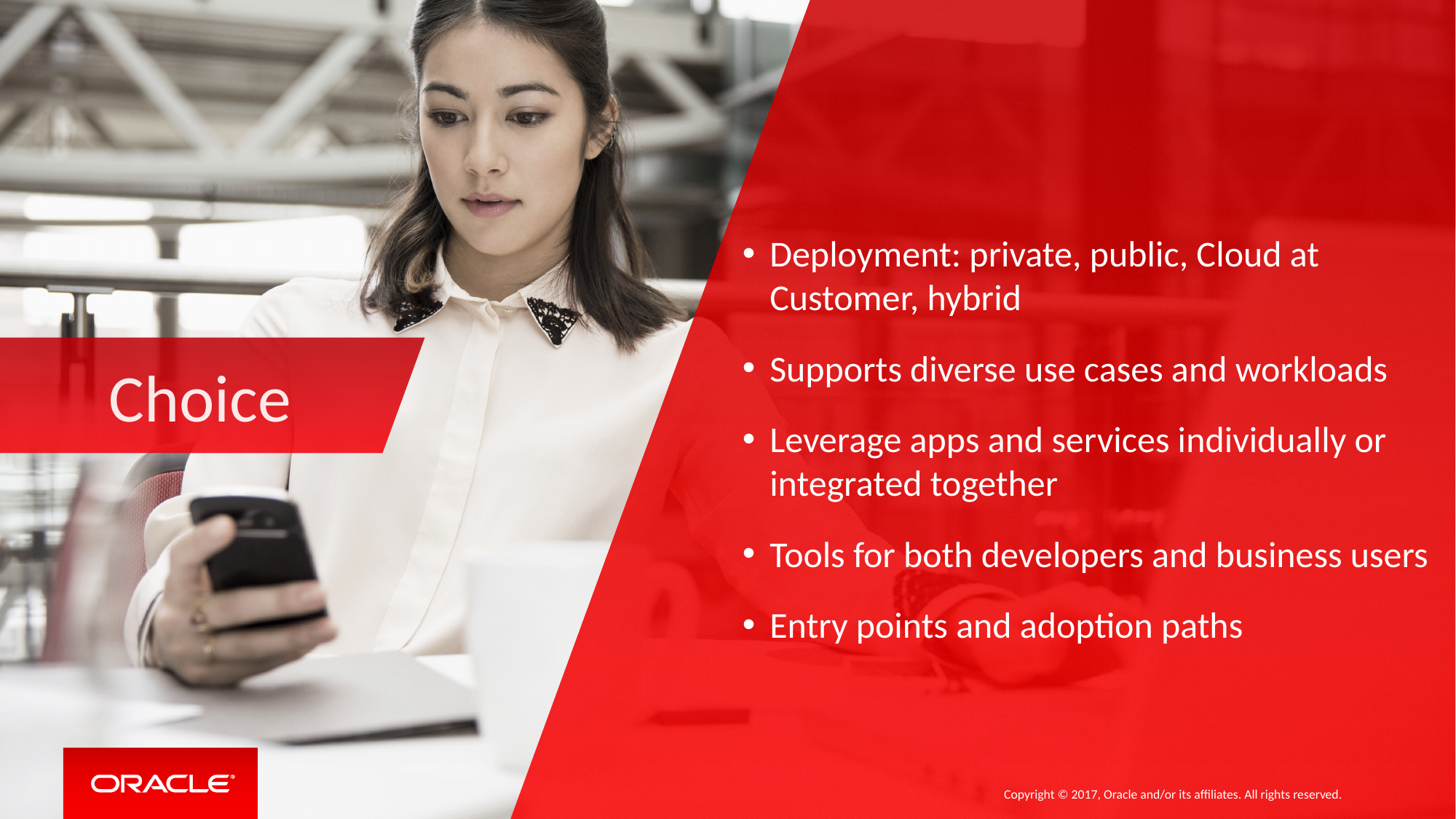

Deployment: private, public, Cloud at Customer, hybrid
Supports diverse use cases and workloads
Leverage apps and services individually or integrated together
Tools for both developers and business users
Entry points and adoption paths

Choice

Copyright © 2017, Oracle and/or its affiliates. All rights reserved.